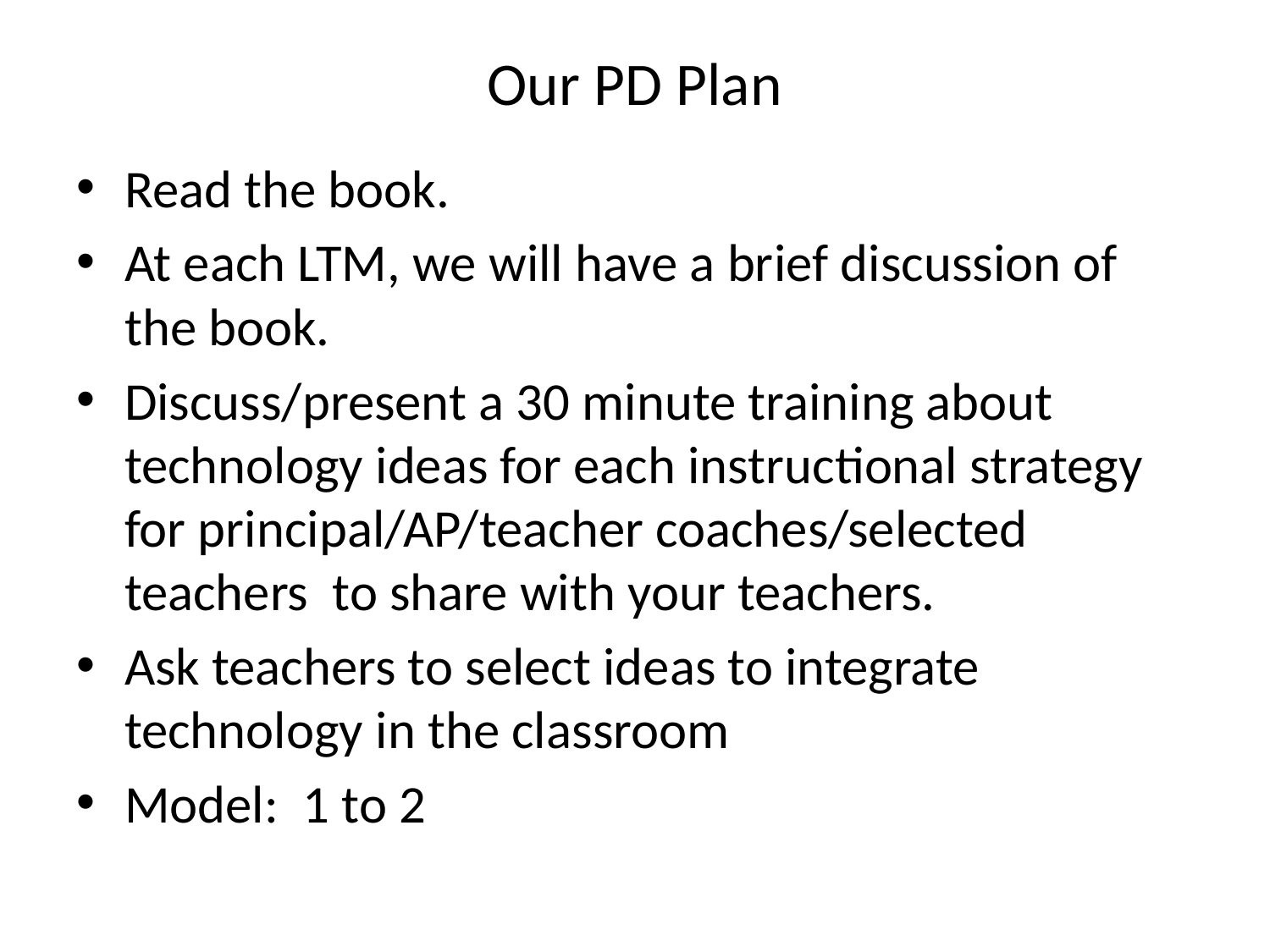

# Our PD Plan
Read the book.
At each LTM, we will have a brief discussion of the book.
Discuss/present a 30 minute training about technology ideas for each instructional strategy for principal/AP/teacher coaches/selected teachers  to share with your teachers.
Ask teachers to select ideas to integrate technology in the classroom
Model:  1 to 2